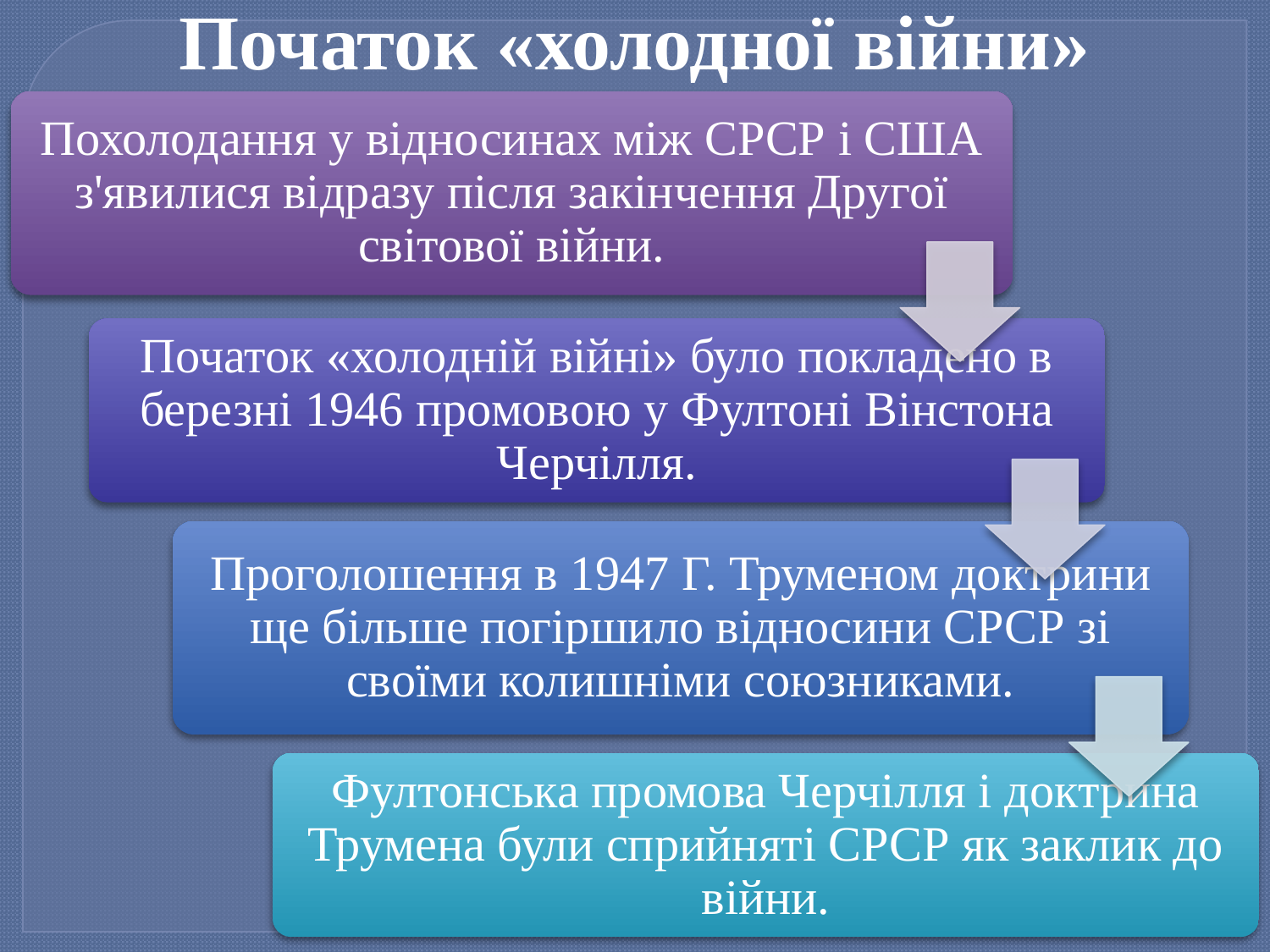

Початок «холодної війни»
Похолодання у відносинах між СРСР і США з'явилися відразу після закінчення Другої світової війни.
Початок «холодній війні» було покладено в березні 1946 промовою у Фултоні Вінстона Черчілля.
Проголошення в 1947 Г. Труменом доктрини ще більше погіршило відносини СРСР зі своїми колишніми союзниками.
Фултонська промова Черчілля і доктрина Трумена були сприйняті СРСР як заклик до війни.